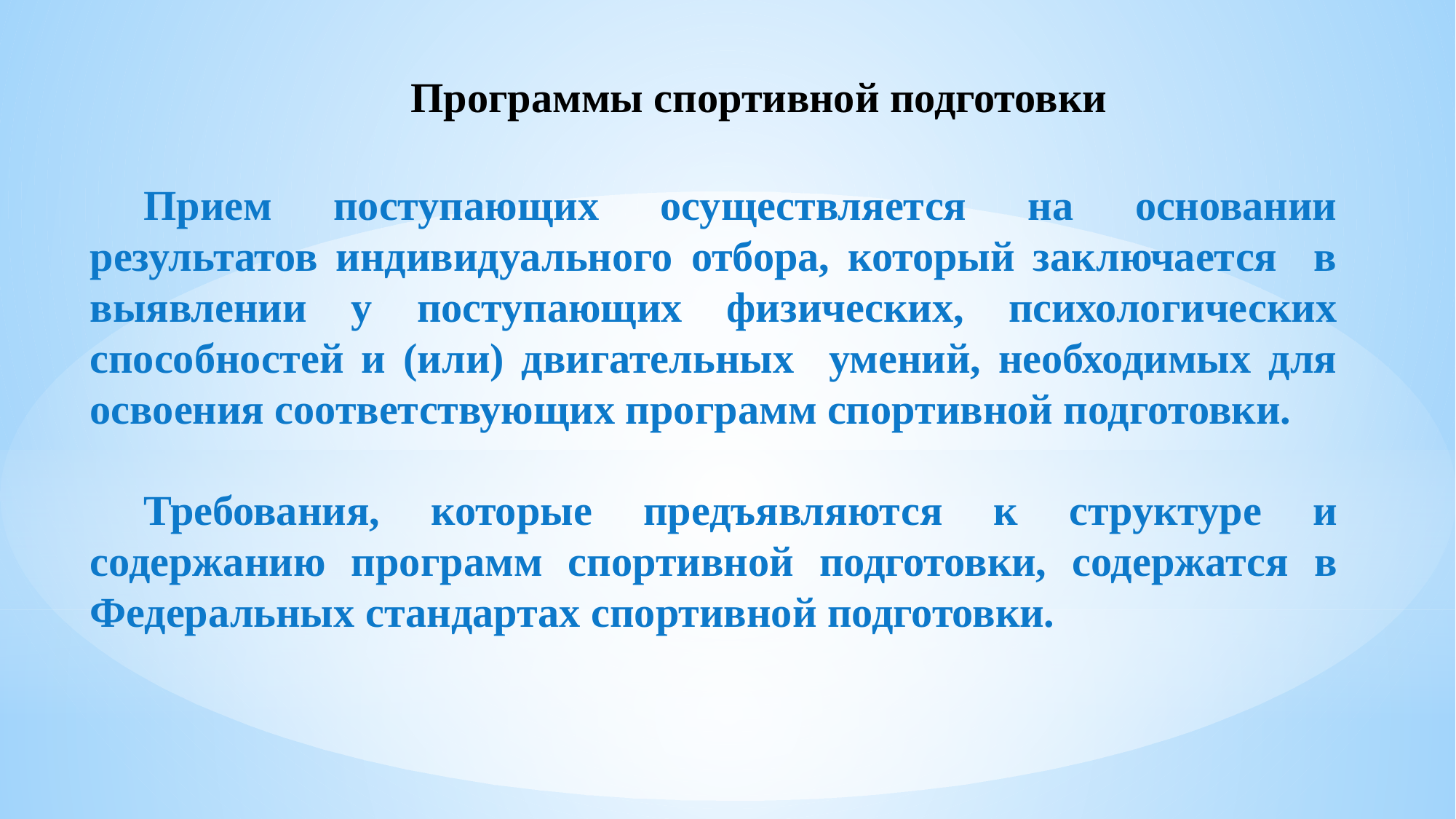

Программы спортивной подготовки
Прием поступающих осуществляется на основании результатов индивидуального отбора, который заключается  в выявлении у поступающих физических, психологических способностей и (или) двигательных  умений, необходимых для освоения соответствующих программ спортивной подготовки.

Требования, которые предъявляются к структуре и содержанию программ спортивной подготовки, содержатся в Федеральных стандартах спортивной подготовки.